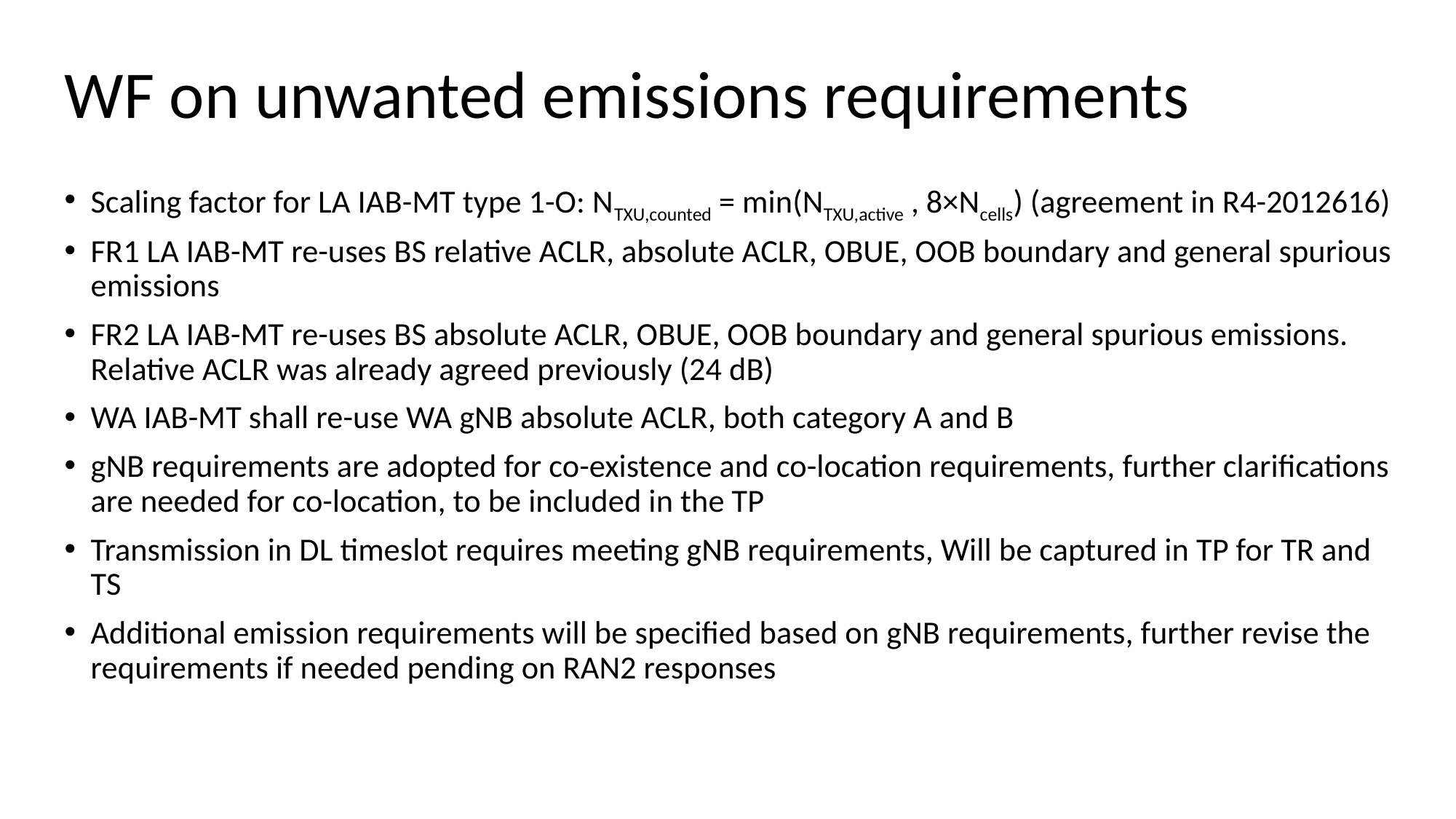

# WF on unwanted emissions requirements
Scaling factor for LA IAB-MT type 1-O: NTXU,counted = min(NTXU,active , 8×Ncells) (agreement in R4-2012616)
FR1 LA IAB-MT re-uses BS relative ACLR, absolute ACLR, OBUE, OOB boundary and general spurious emissions
FR2 LA IAB-MT re-uses BS absolute ACLR, OBUE, OOB boundary and general spurious emissions. Relative ACLR was already agreed previously (24 dB)
WA IAB-MT shall re-use WA gNB absolute ACLR, both category A and B
gNB requirements are adopted for co-existence and co-location requirements, further clarifications are needed for co-location, to be included in the TP
Transmission in DL timeslot requires meeting gNB requirements, Will be captured in TP for TR and TS
Additional emission requirements will be specified based on gNB requirements, further revise the requirements if needed pending on RAN2 responses